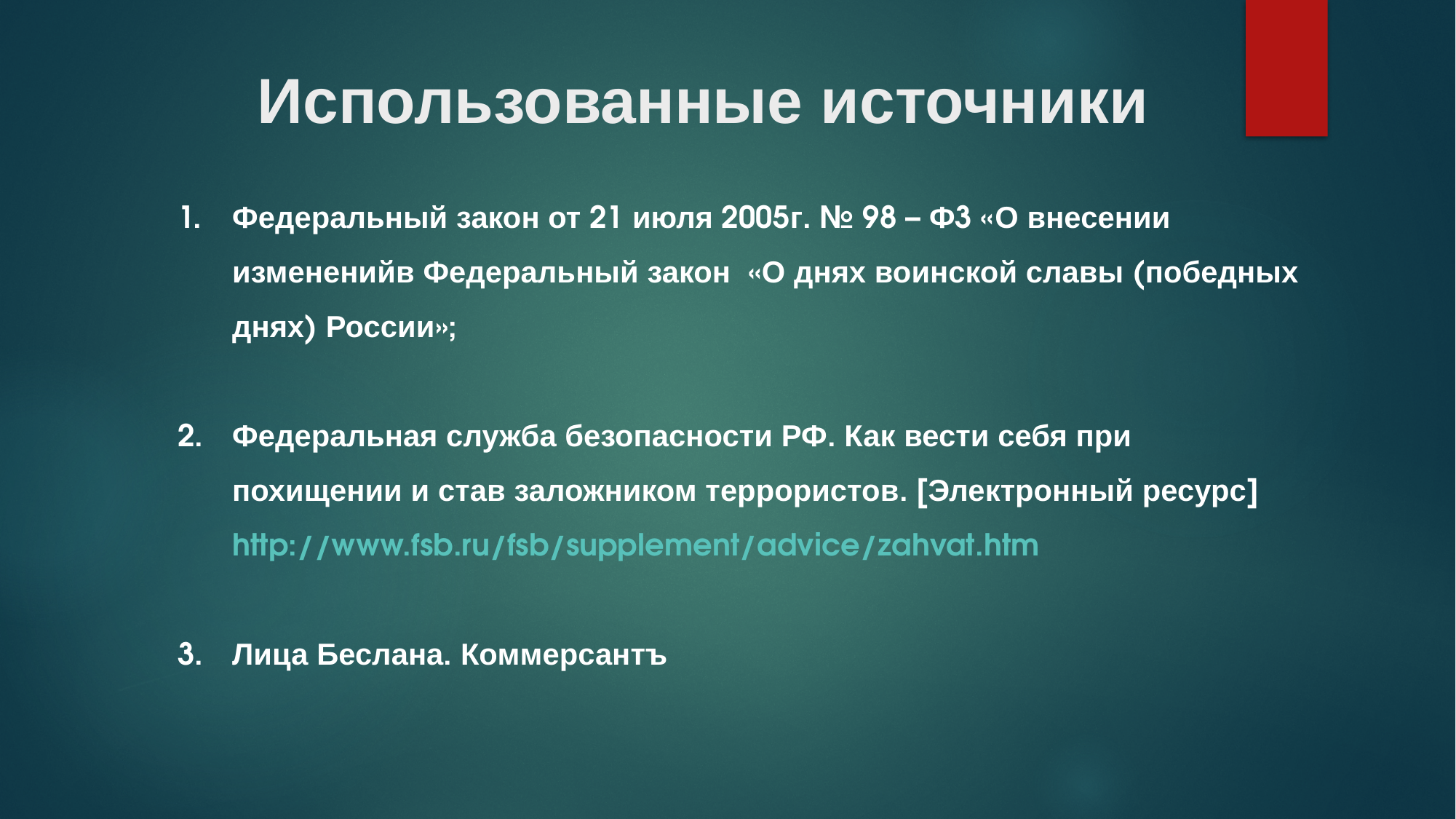

# Использованные источники
Федеральный закон от 21 июля 2005г. № 98 – Ф3 «О внесении измененийв Федеральный закон  «О днях воинской славы (победных днях) России»;

Федеральная служба безопасности РФ. Как вести себя при похищении и став заложником террористов. [Электронный ресурс] http://www.fsb.ru/fsb/supplement/advice/zahvat.htm

Лица Беслана. Коммерсантъ